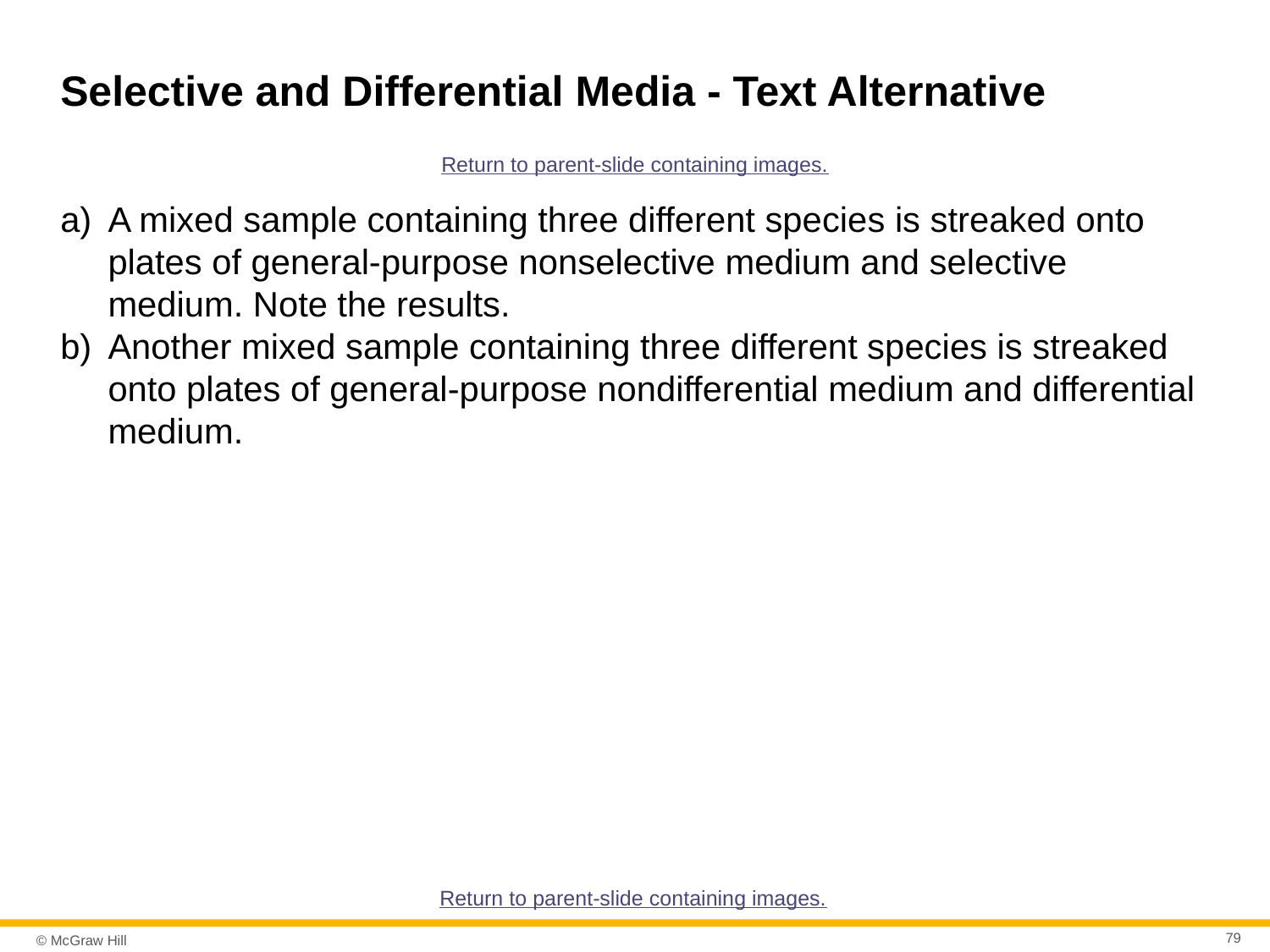

# Selective and Differential Media - Text Alternative
Return to parent-slide containing images.
A mixed sample containing three different species is streaked onto plates of general-purpose nonselective medium and selective medium. Note the results.
Another mixed sample containing three different species is streaked onto plates of general-purpose nondifferential medium and differential medium.
Return to parent-slide containing images.